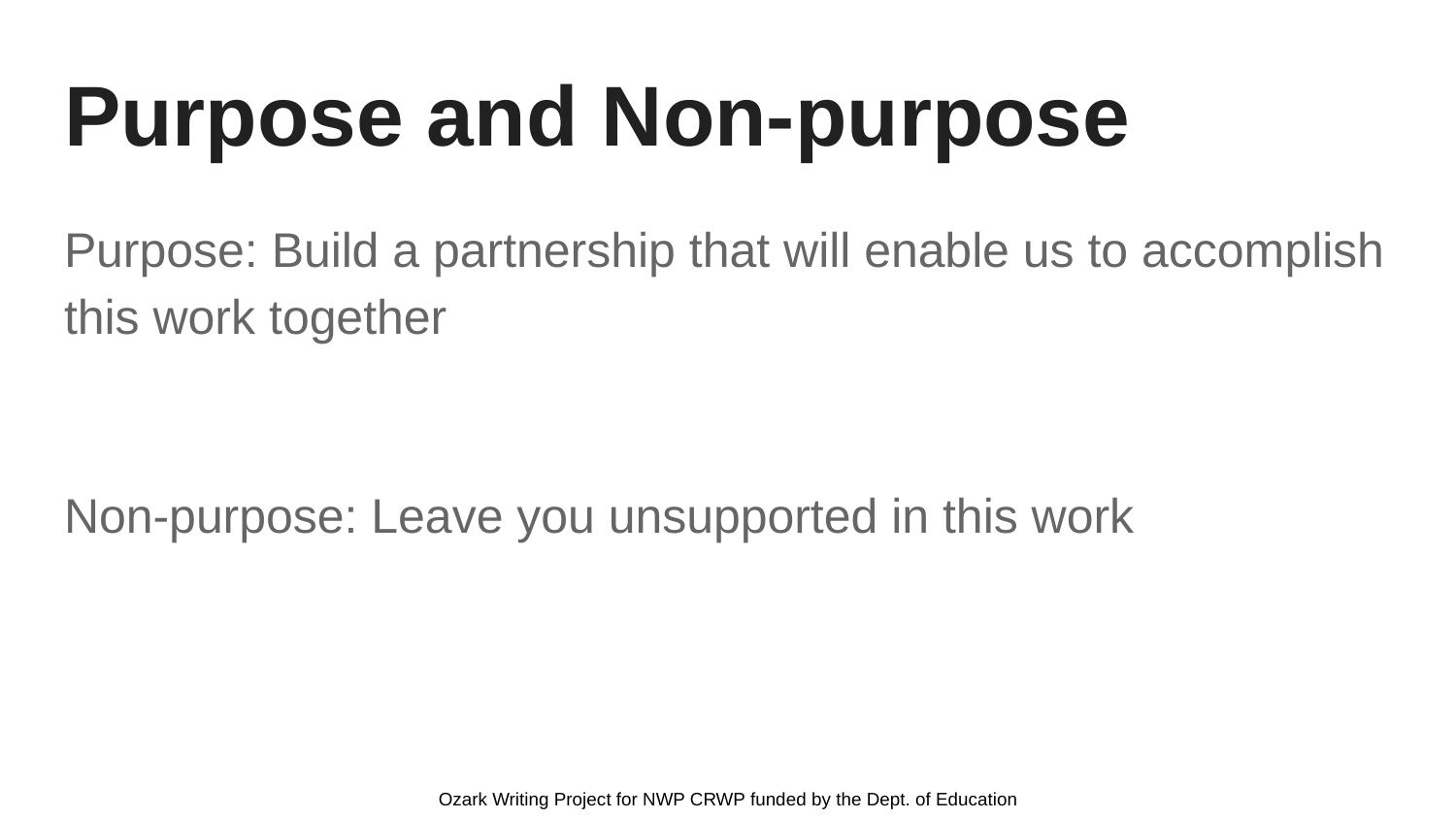

# Purpose and Non-purpose
Purpose: Build a partnership that will enable us to accomplish this work together

Non-purpose: Leave you unsupported in this work
Ozark Writing Project for NWP CRWP funded by the Dept. of Education